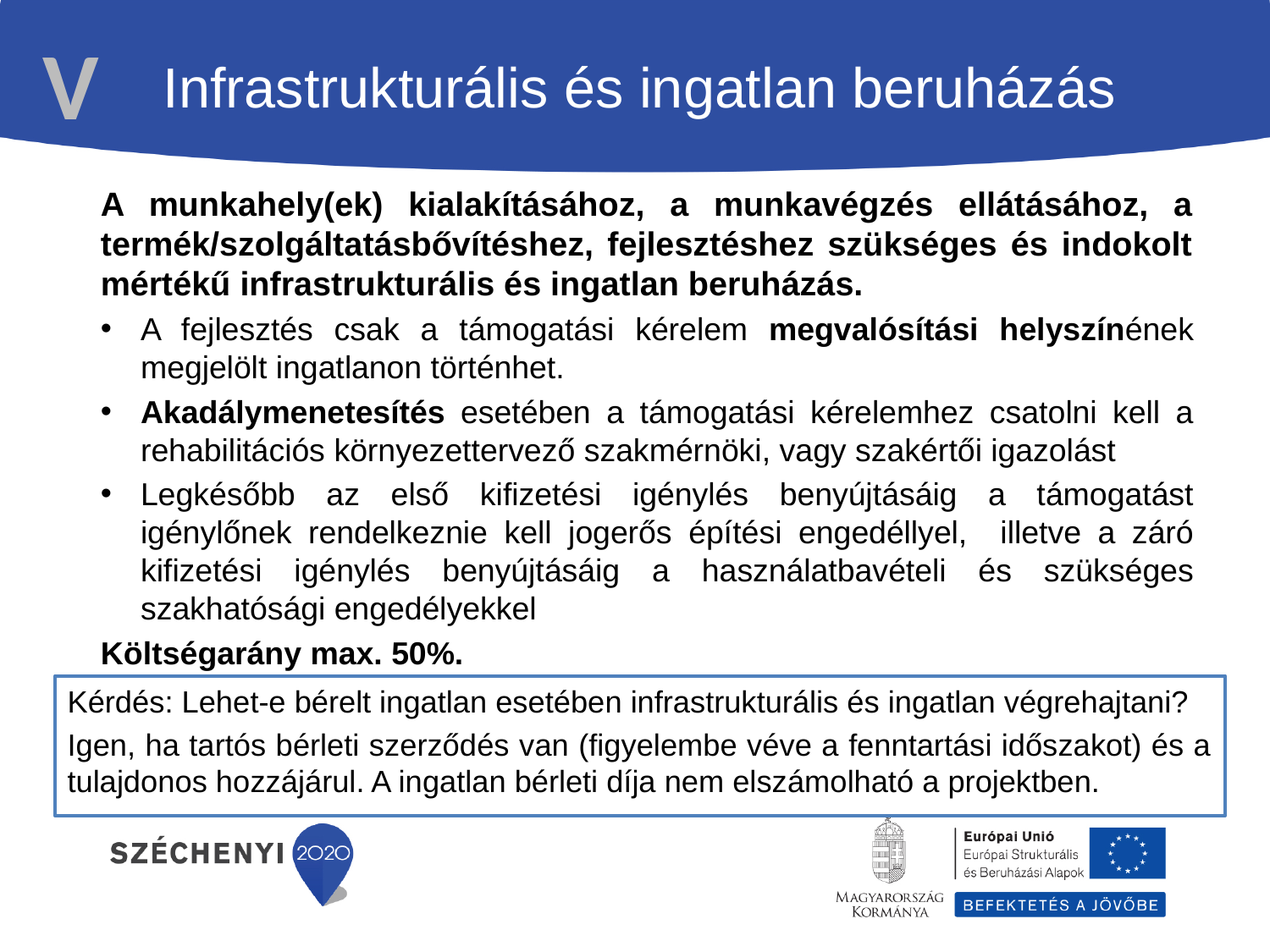

V
Infrastrukturális és ingatlan beruházás

A munkahely(ek) kialakításához, a munkavégzés ellátásához, a termék/szolgáltatásbővítéshez, fejlesztéshez szükséges és indokolt mértékű infrastrukturális és ingatlan beruházás.
A fejlesztés csak a támogatási kérelem megvalósítási helyszínének megjelölt ingatlanon történhet.
Akadálymenetesítés esetében a támogatási kérelemhez csatolni kell a rehabilitációs környezettervező szakmérnöki, vagy szakértői igazolást
Legkésőbb az első kifizetési igénylés benyújtásáig a támogatást igénylőnek rendelkeznie kell jogerős építési engedéllyel,  illetve a záró kifizetési igénylés benyújtásáig a használatbavételi és szükséges szakhatósági engedélyekkel
Költségarány max. 50%.
Kérdés: Lehet-e bérelt ingatlan esetében infrastrukturális és ingatlan végrehajtani?
Igen, ha tartós bérleti szerződés van (figyelembe véve a fenntartási időszakot) és a tulajdonos hozzájárul. A ingatlan bérleti díja nem elszámolható a projektben.